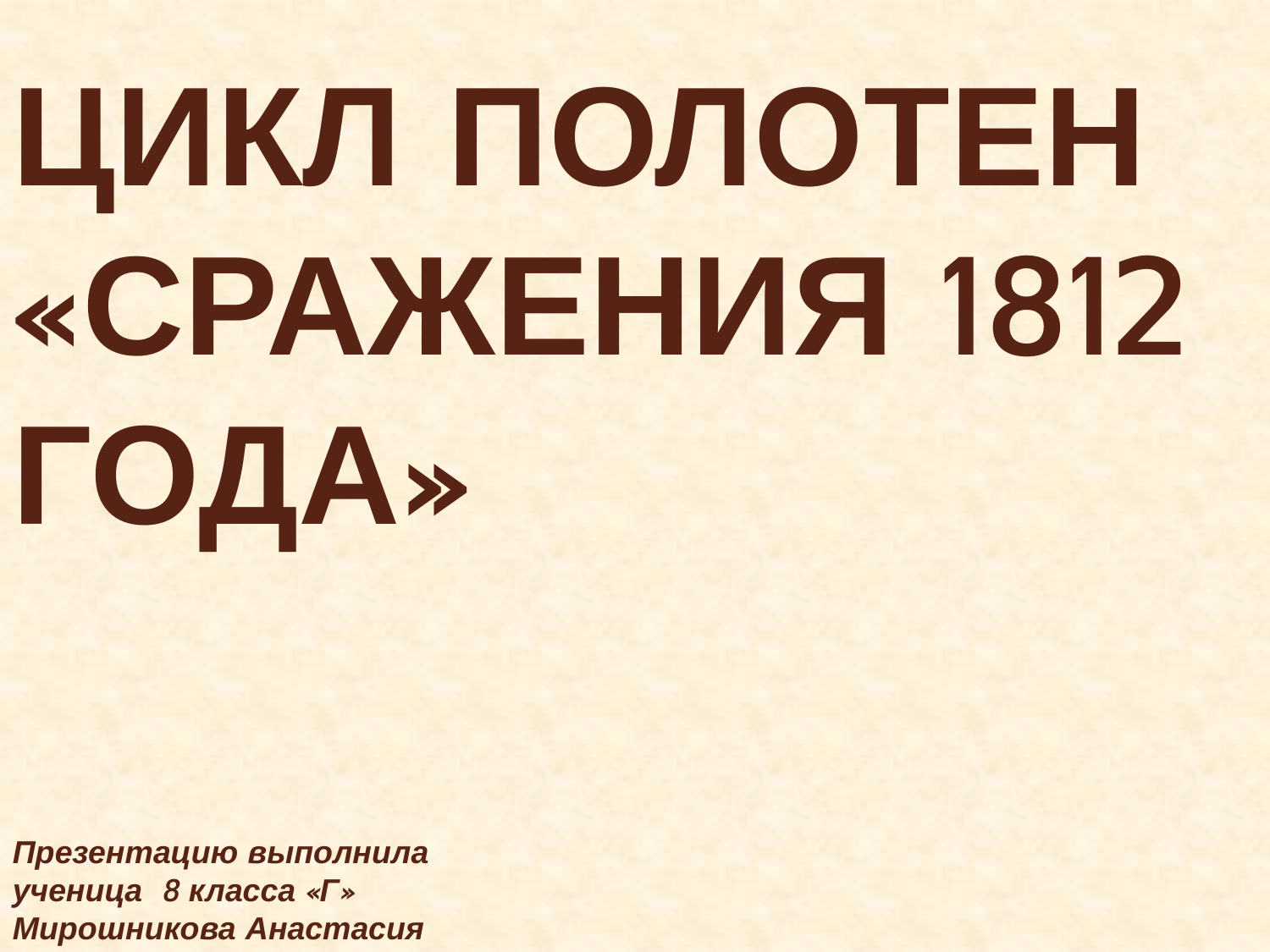

# ЦИКЛ ПОЛОТЕН «СРАЖЕНИЯ 1812 ГОДА» Презентацию выполнила ученица  8 класса «Г» Мирошникова Анастасия